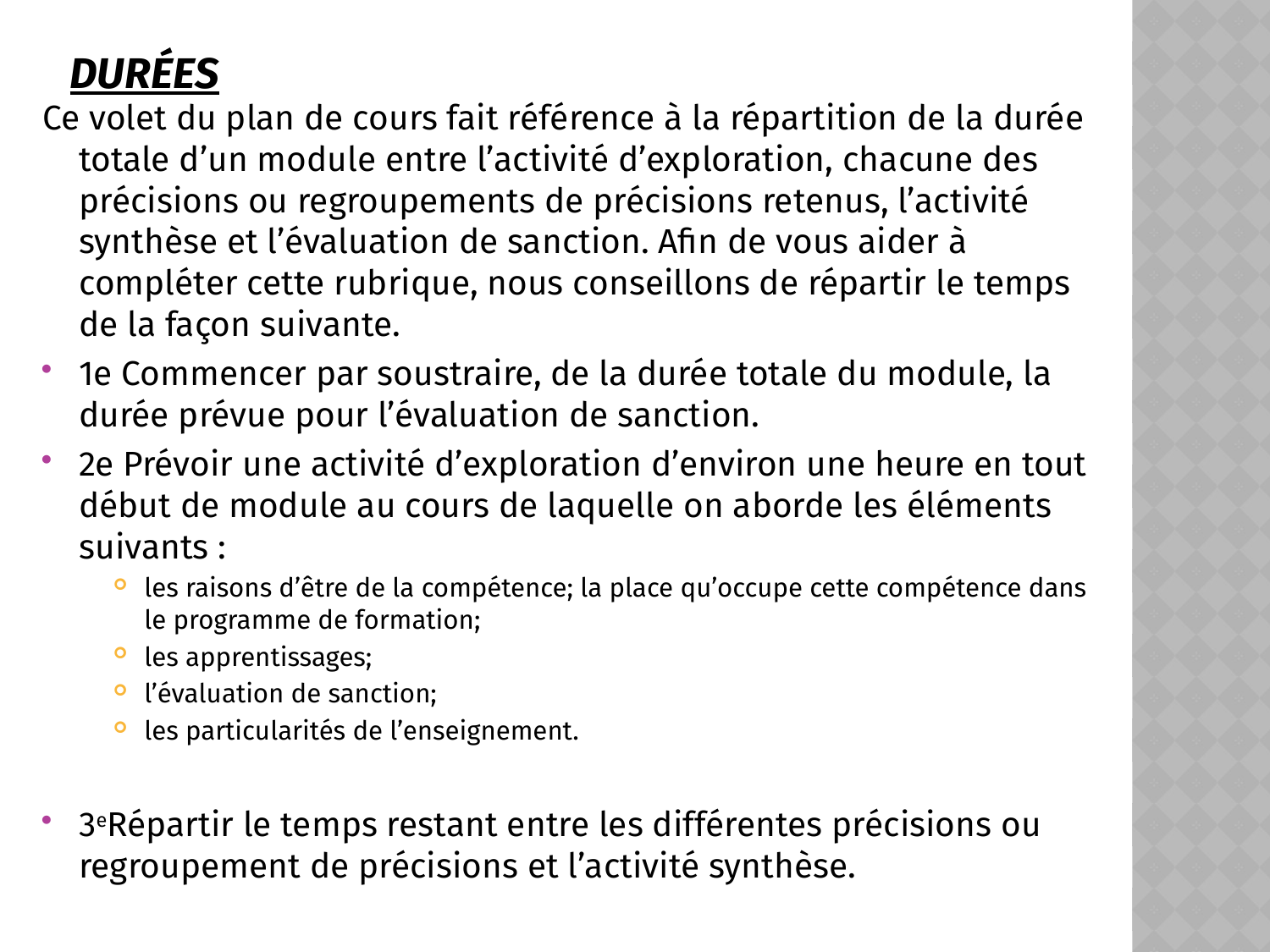

# Durées
Ce volet du plan de cours fait référence à la répartition de la durée totale d’un module entre l’activité d’exploration, chacune des précisions ou regroupements de précisions retenus, l’activité synthèse et l’évaluation de sanction. Afin de vous aider à compléter cette rubrique, nous conseillons de répartir le temps de la façon suivante.
1e Commencer par soustraire, de la durée totale du module, la durée prévue pour l’évaluation de sanction.
2e Prévoir une activité d’exploration d’environ une heure en tout début de module au cours de laquelle on aborde les éléments suivants :
les raisons d’être de la compétence; la place qu’occupe cette compétence dans le programme de formation;
les apprentissages;
l’évaluation de sanction;
les particularités de l’enseignement.

3eRépartir le temps restant entre les différentes précisions ou regroupement de précisions et l’activité synthèse.